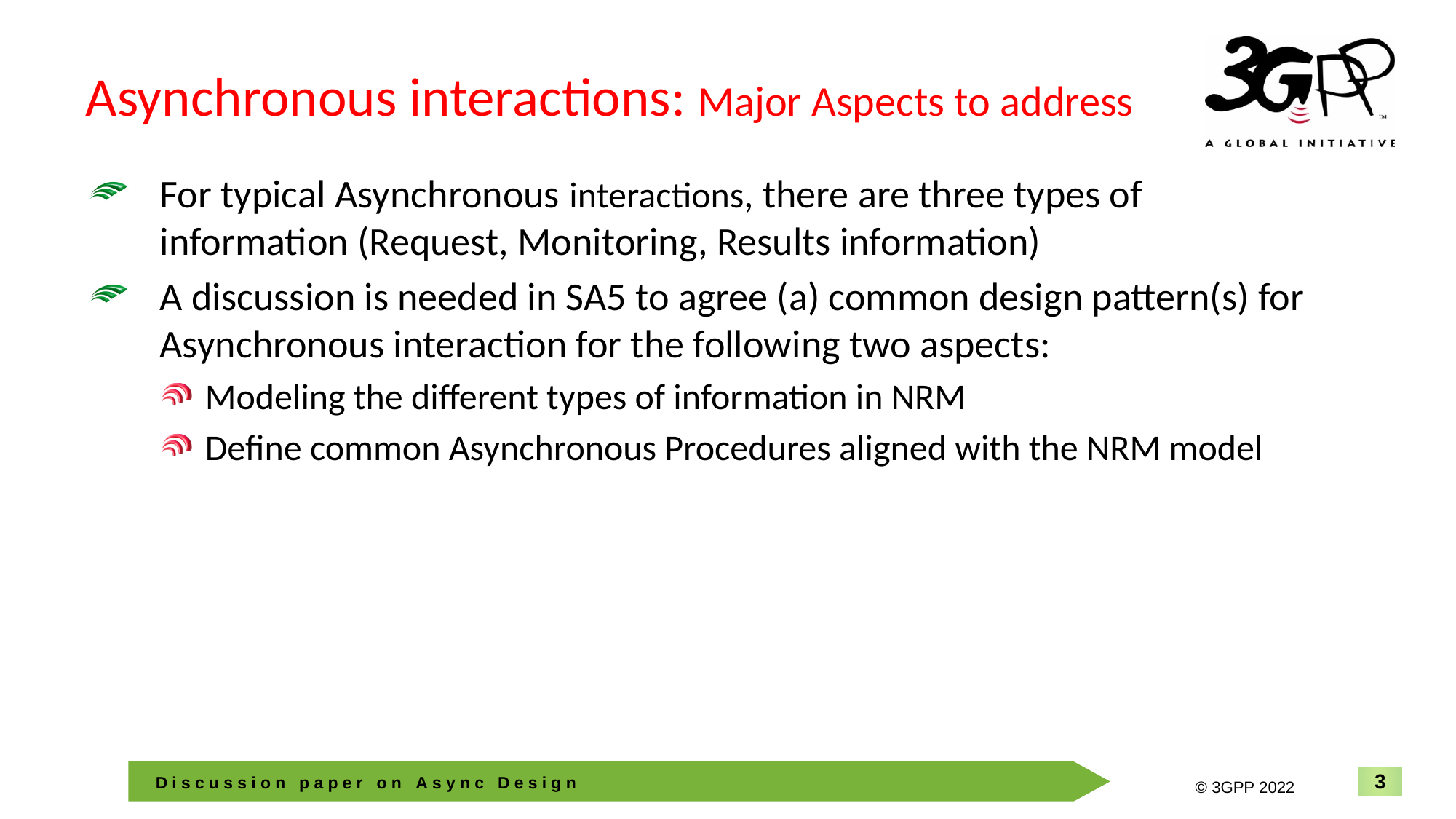

# Asynchronous interactions: Major Aspects to address
For typical Asynchronous interactions, there are three types of information (Request, Monitoring, Results information)
A discussion is needed in SA5 to agree (a) common design pattern(s) for Asynchronous interaction for the following two aspects:
Modeling the different types of information in NRM
Define common Asynchronous Procedures aligned with the NRM model